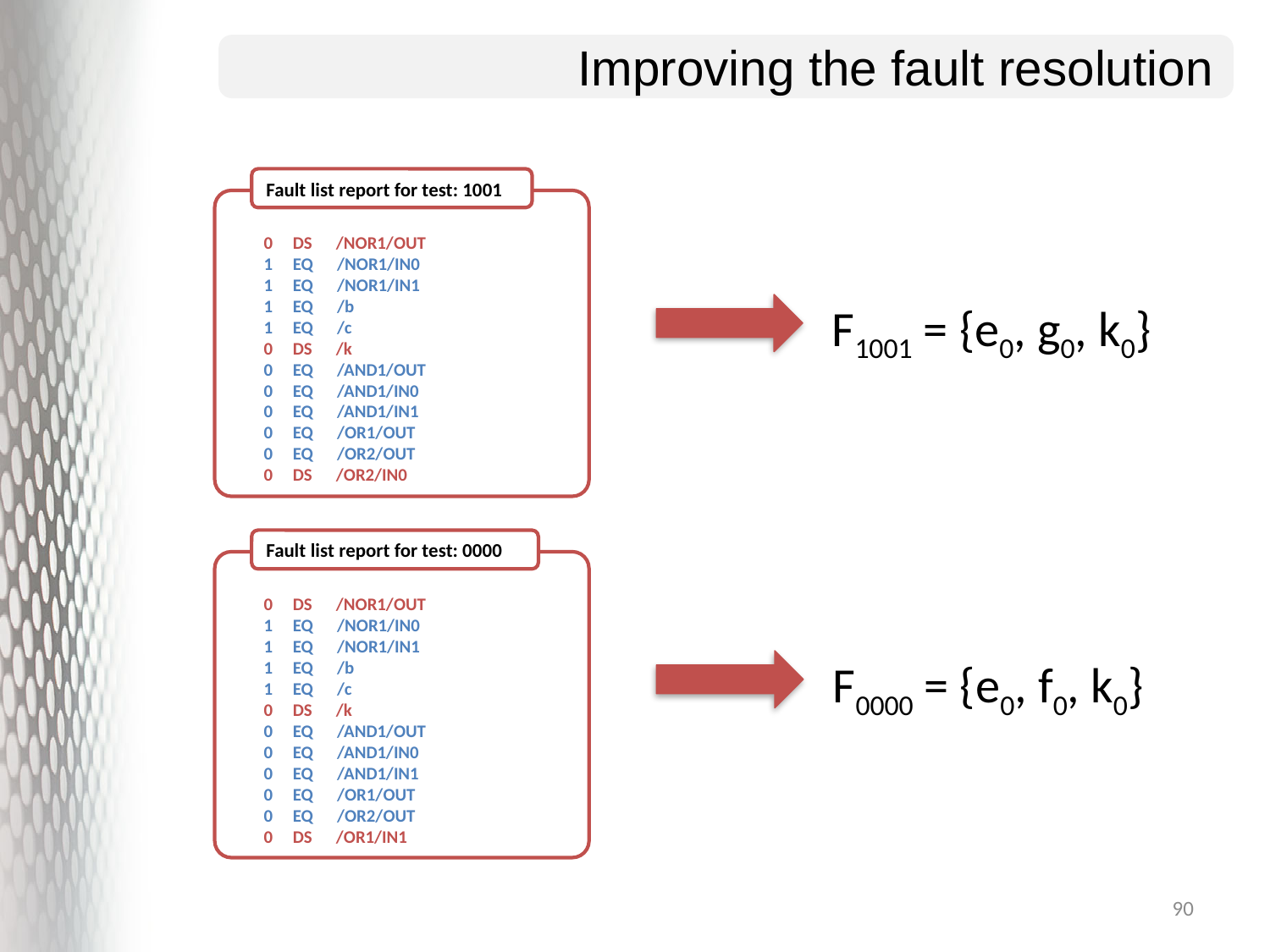

# Improving the fault resolution
Fault list report for test: 1001

      0     DS      /NOR1/OUT
      1     EQ      /NOR1/IN0
      1     EQ      /NOR1/IN1
      1     EQ      /b
      1     EQ      /c
      0     DS      /k
      0     EQ      /AND1/OUT
      0     EQ      /AND1/IN0
      0     EQ      /AND1/IN1
      0     EQ      /OR1/OUT
      0     EQ      /OR2/OUT
      0     DS      /OR2/IN0
F1001 = {e0, g0, k0}

Fault list report for test: 0000

      0     DS      /NOR1/OUT
      1     EQ      /NOR1/IN0
      1     EQ      /NOR1/IN1
      1     EQ      /b
      1     EQ      /c
      0     DS      /k
      0     EQ      /AND1/OUT
      0     EQ      /AND1/IN0
      0     EQ      /AND1/IN1
      0     EQ      /OR1/OUT
      0     EQ      /OR2/OUT
      0     DS      /OR1/IN1
F0000 = {e0, f0, k0}

90